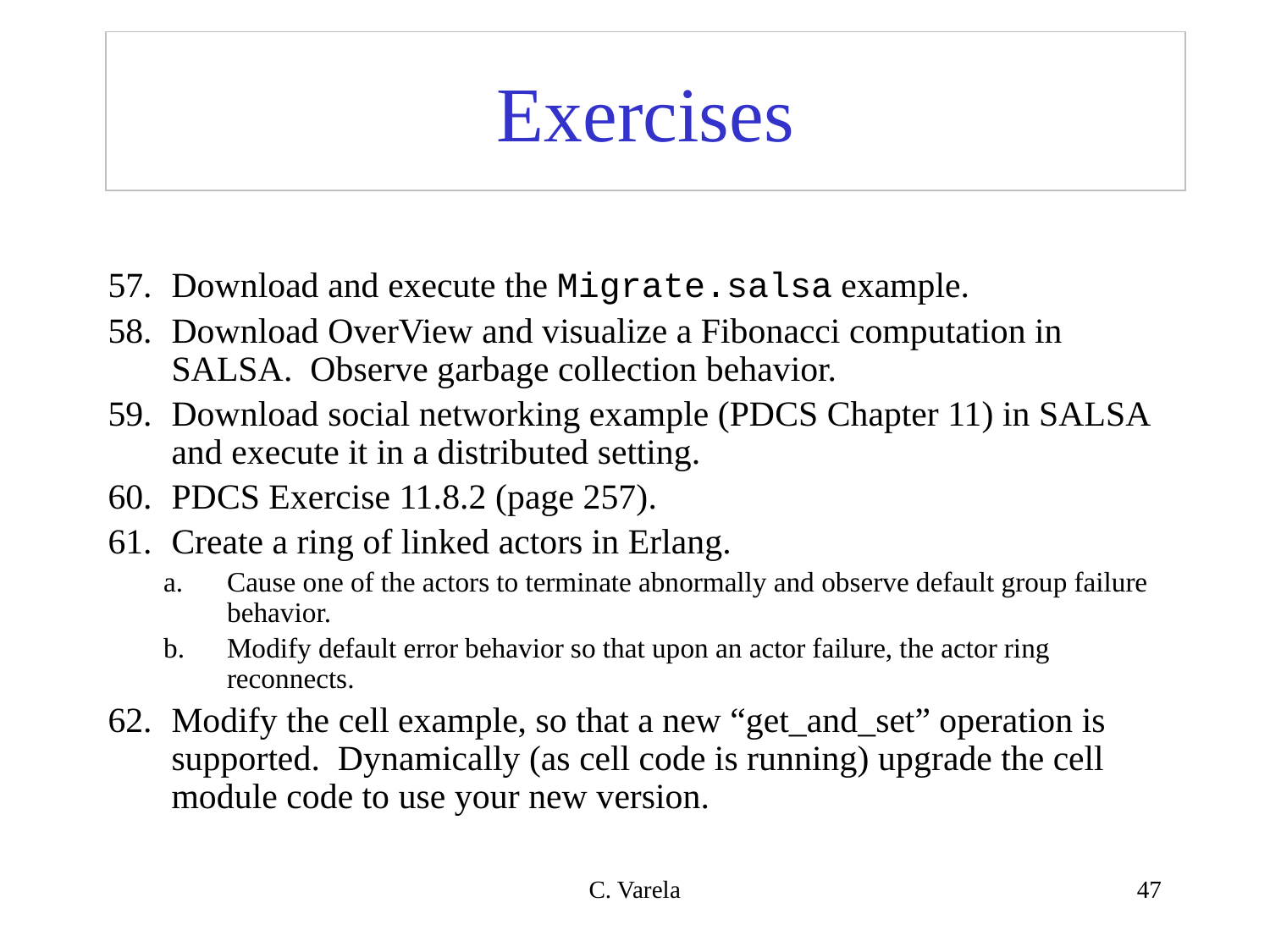

# Exercises

Download and execute the Migrate.salsa example.
Download OverView and visualize a Fibonacci computation in SALSA.  Observe garbage collection behavior.
Download social networking example (PDCS Chapter 11) in SALSA and execute it in a distributed setting.
PDCS Exercise 11.8.2 (page 257).
Create a ring of linked actors in Erlang.
Cause one of the actors to terminate abnormally and observe default group failure behavior.
Modify default error behavior so that upon an actor failure, the actor ring reconnects.
Modify the cell example, so that a new “get_and_set” operation is supported.  Dynamically (as cell code is running) upgrade the cell module code to use your new version.
C. Varela
47